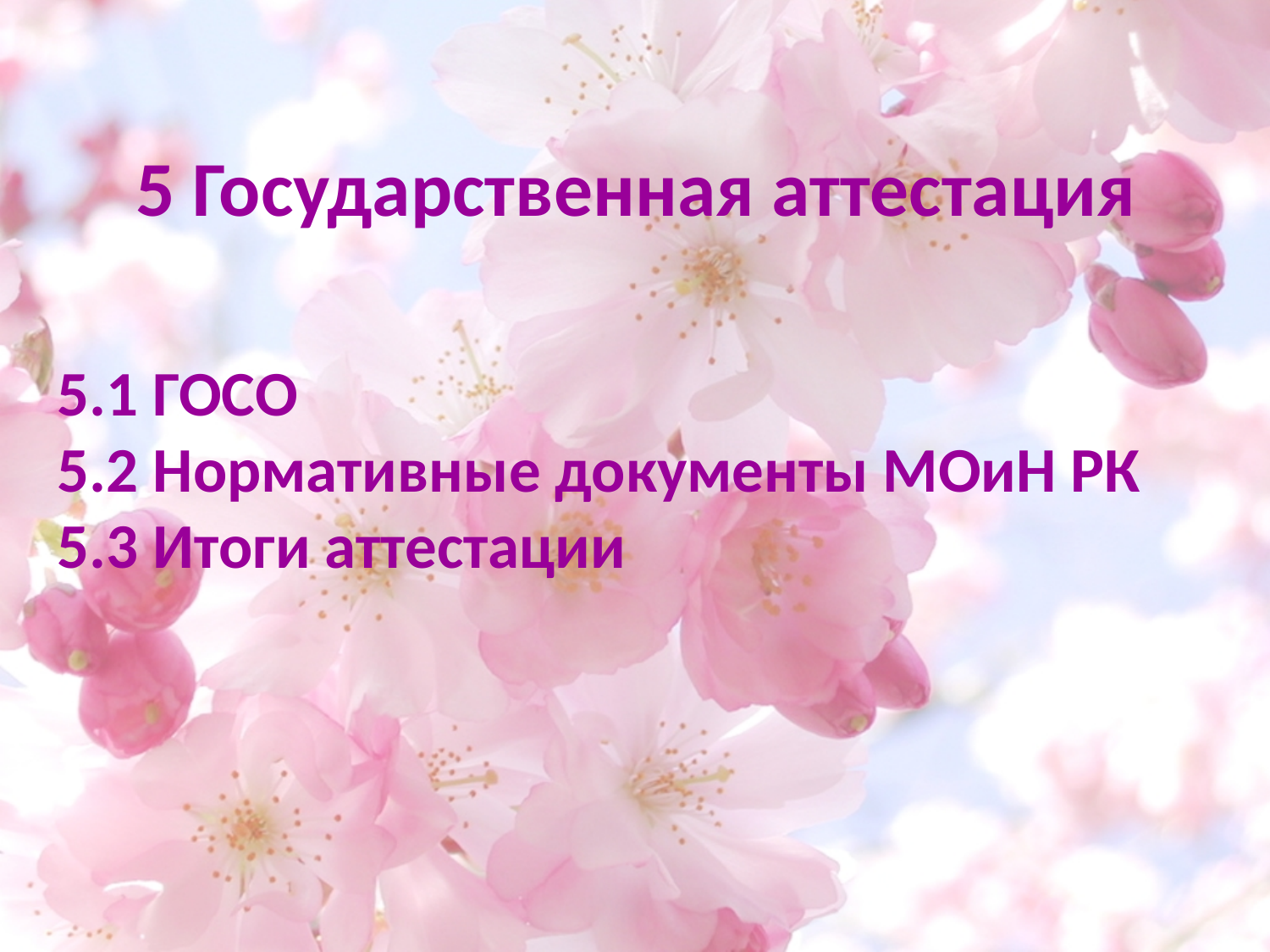

# 5 Государственная аттестация
5.1 ГОСО
5.2 Нормативные документы МОиН РК
5.3 Итоги аттестации